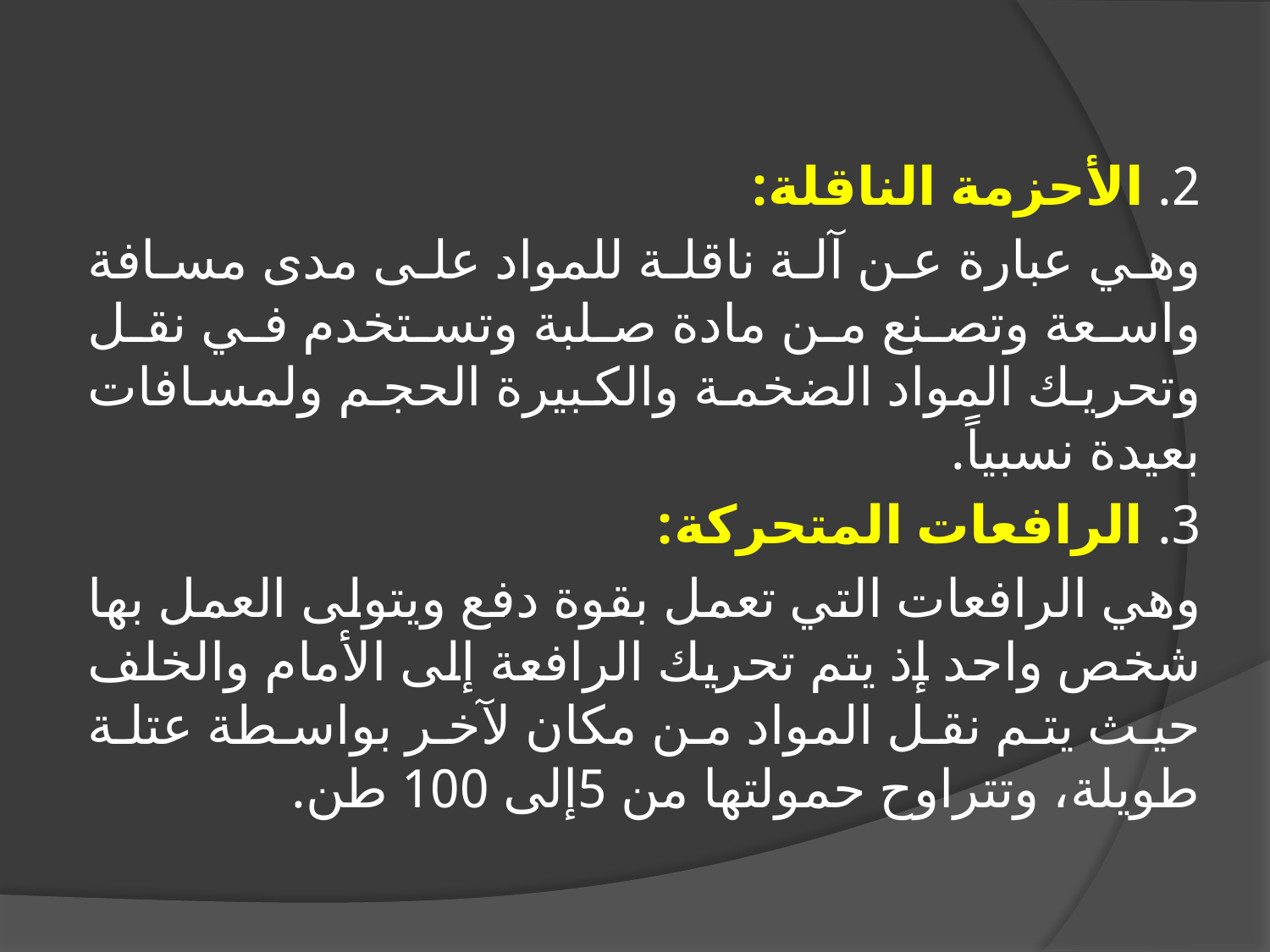

#
2. الأحزمة الناقلة:
وهي عبارة عن آلة ناقلة للمواد على مدى مسافة واسعة وتصنع من مادة صلبة وتستخدم في نقل وتحريك المواد الضخمة والكبيرة الحجم ولمسافات بعيدة نسبياً.
3. الرافعات المتحركة:
وهي الرافعات التي تعمل بقوة دفع ويتولى العمل بها شخص واحد إذ يتم تحريك الرافعة إلى الأمام والخلف حيث يتم نقل المواد من مكان لآخر بواسطة عتلة طويلة، وتتراوح حمولتها من 5إلى 100 طن.